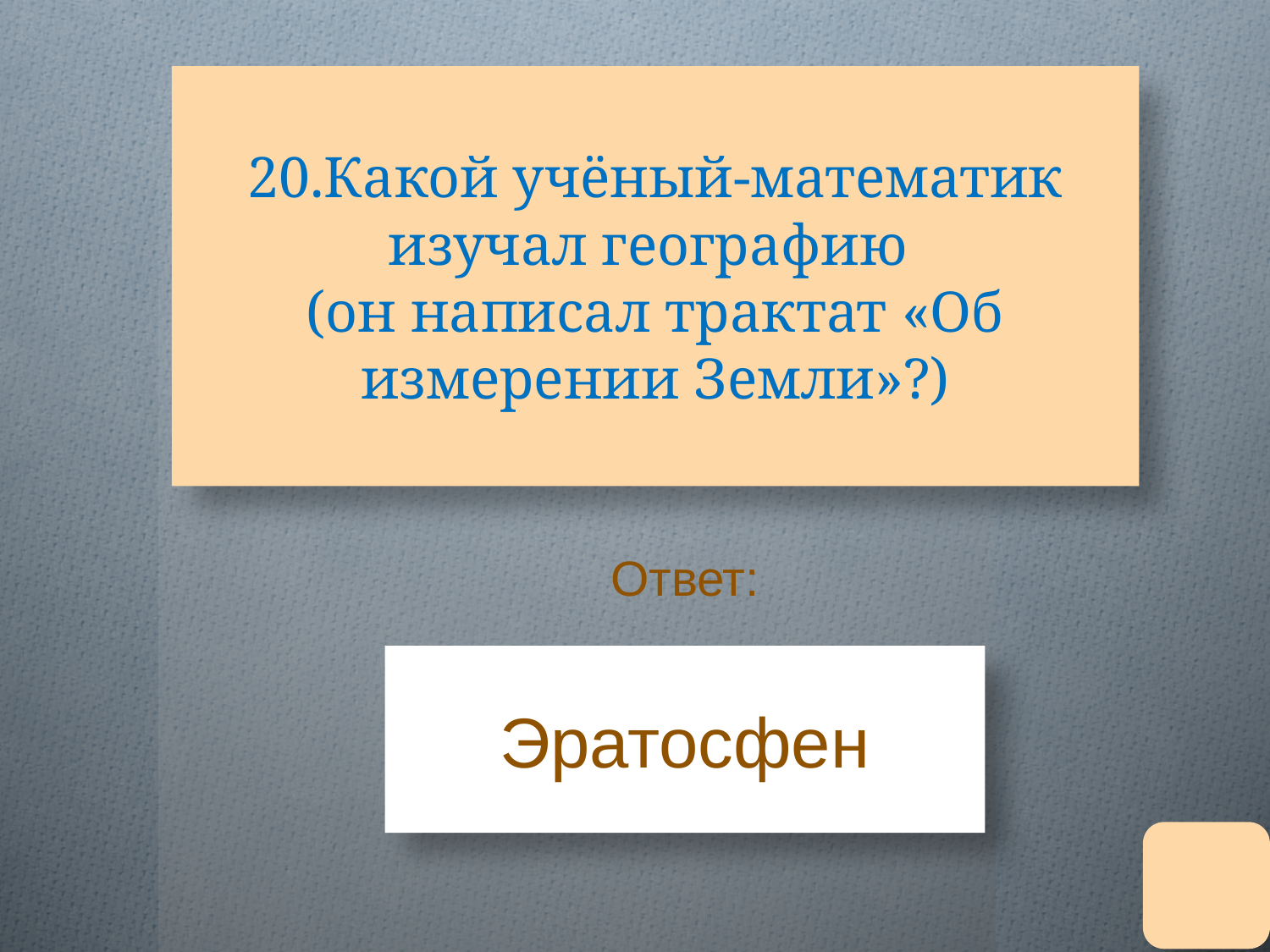

# 20.Какой учёный-математик изучал географию (он написал трактат «Об измерении Земли»?)
Ответ:
Эратосфен